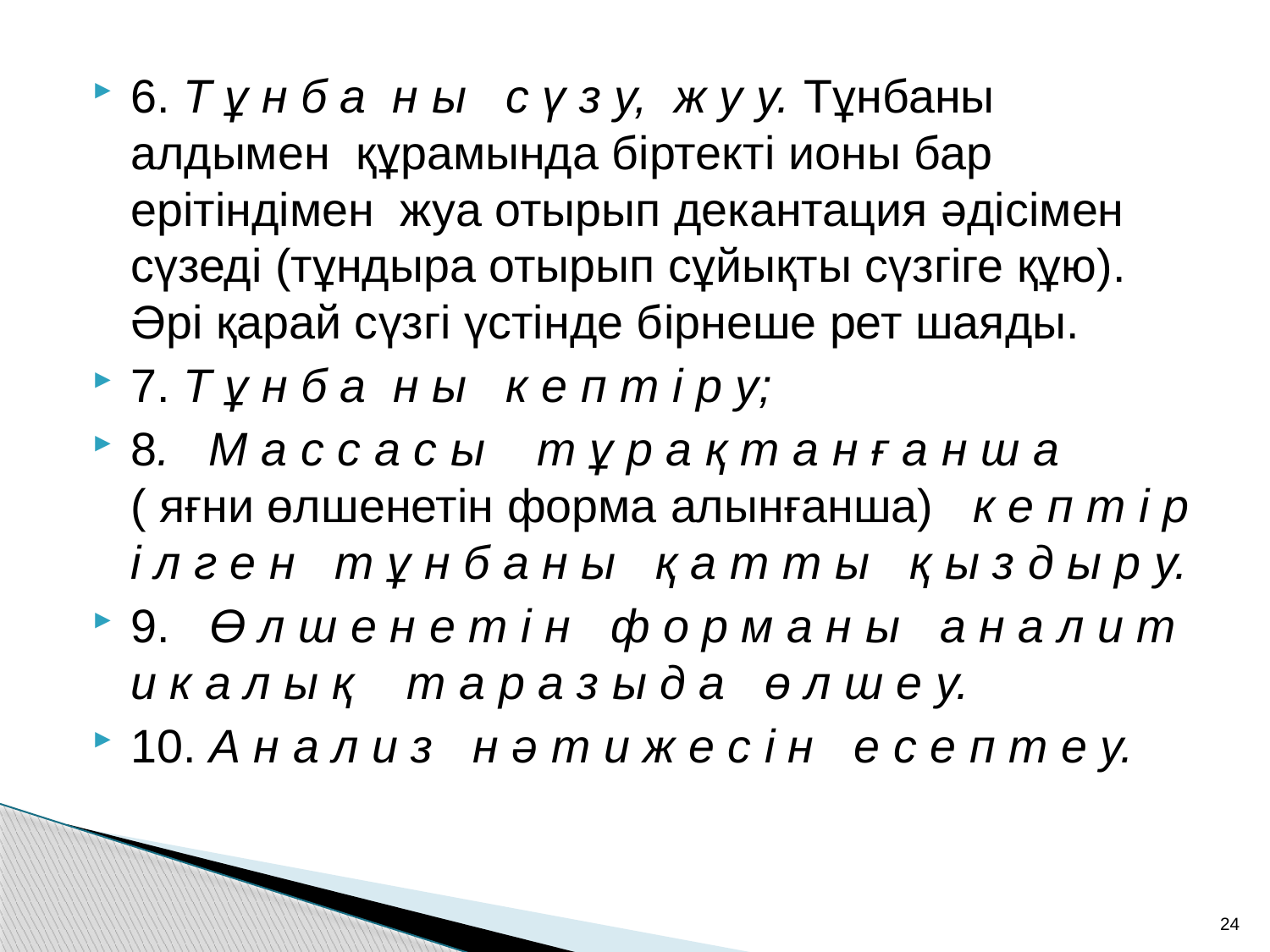

6. Т ұ н б а  н ы   с ү з у,  ж у у. Тұнбаны  алдымен  құрамында біртекті ионы бар ерітіндімен  жуа отырып декантация әдісімен  сүзеді (тұндыра отырып сұйықты сүзгіге құю). Әрі қарай сүзгі үстінде бірнеше рет шаяды.
7. Т ұ н б а  н ы   к е п т і р у;
8.   М а с с а с ы    т ұ р а қ т а н ғ а н ш а  ( яғни өлшенетін форма алынғанша)   к е п т і р і л г е н   т ұ н б а н ы   қ а т т ы   қ ы з д ы р у.
9.   Ө л ш е н е т і н   ф о р м а н ы   а н а л и т и к а л ы қ    т а р а з ы д а   ө л ш е у.
10. А н а л и з   н ә т и ж е с і н   е с е п т е у.

24